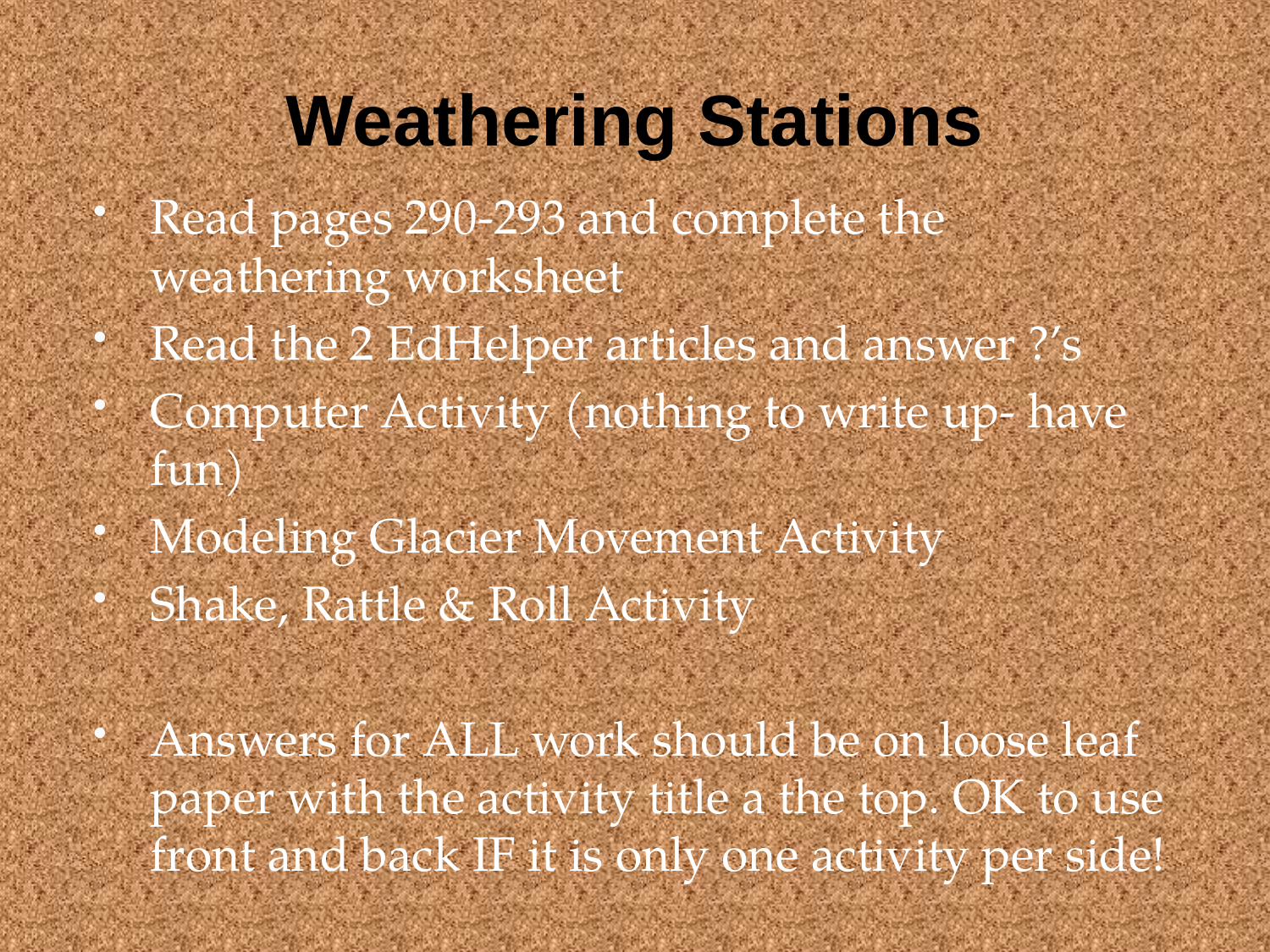

# Weathering Stations
Read pages 290-293 and complete the weathering worksheet
Read the 2 EdHelper articles and answer ?’s
Computer Activity (nothing to write up- have fun)
Modeling Glacier Movement Activity
Shake, Rattle & Roll Activity

Answers for ALL work should be on loose leaf paper with the activity title a the top. OK to use front and back IF it is only one activity per side!